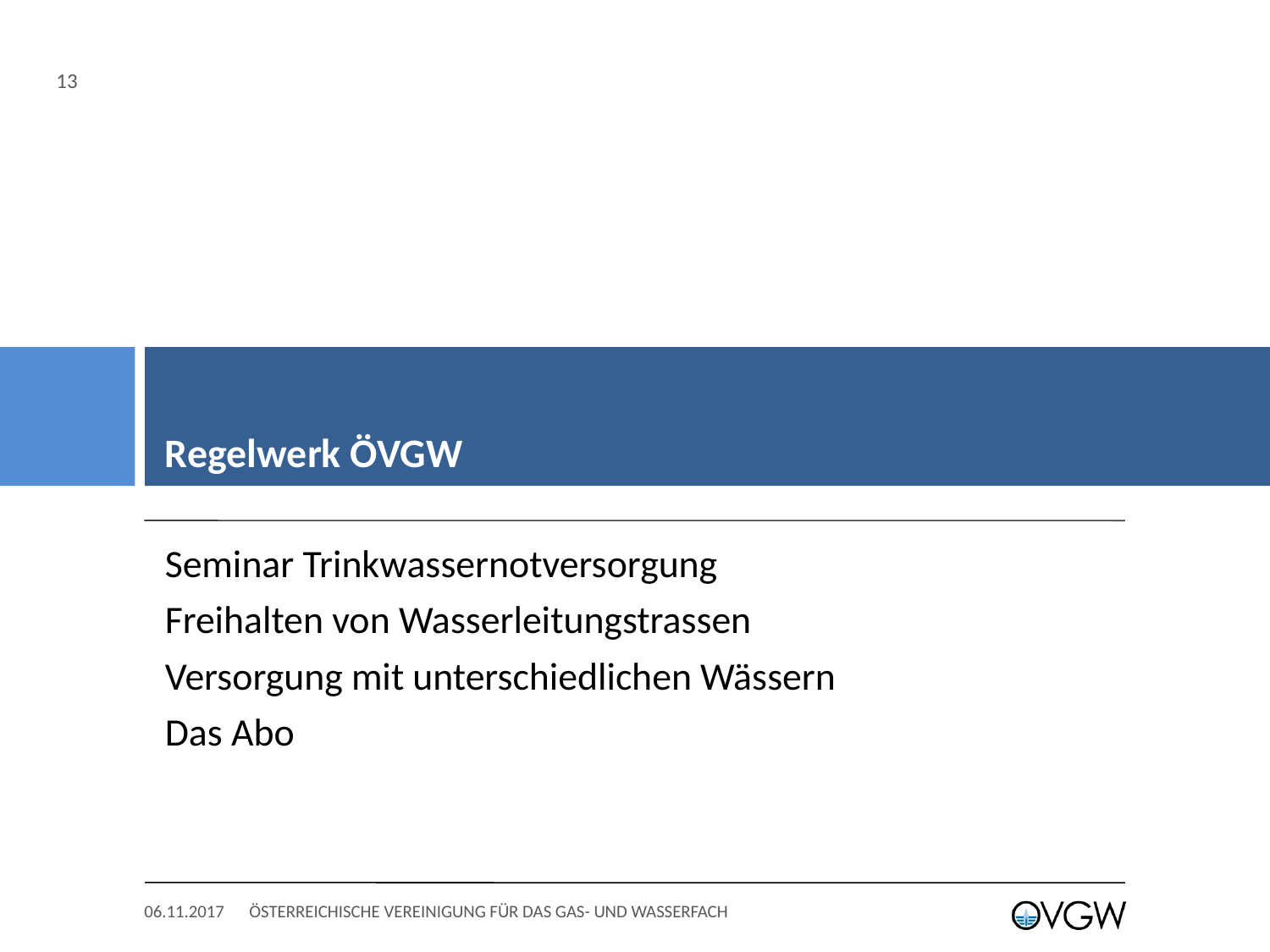

13
# Regelwerk ÖVGW
Seminar Trinkwassernotversorgung
Freihalten von Wasserleitungstrassen
Versorgung mit unterschiedlichen Wässern
Das Abo
06.11.2017
ÖSTERREICHISCHE VEREINIGUNG FÜR DAS GAS- UND WASSERFACH